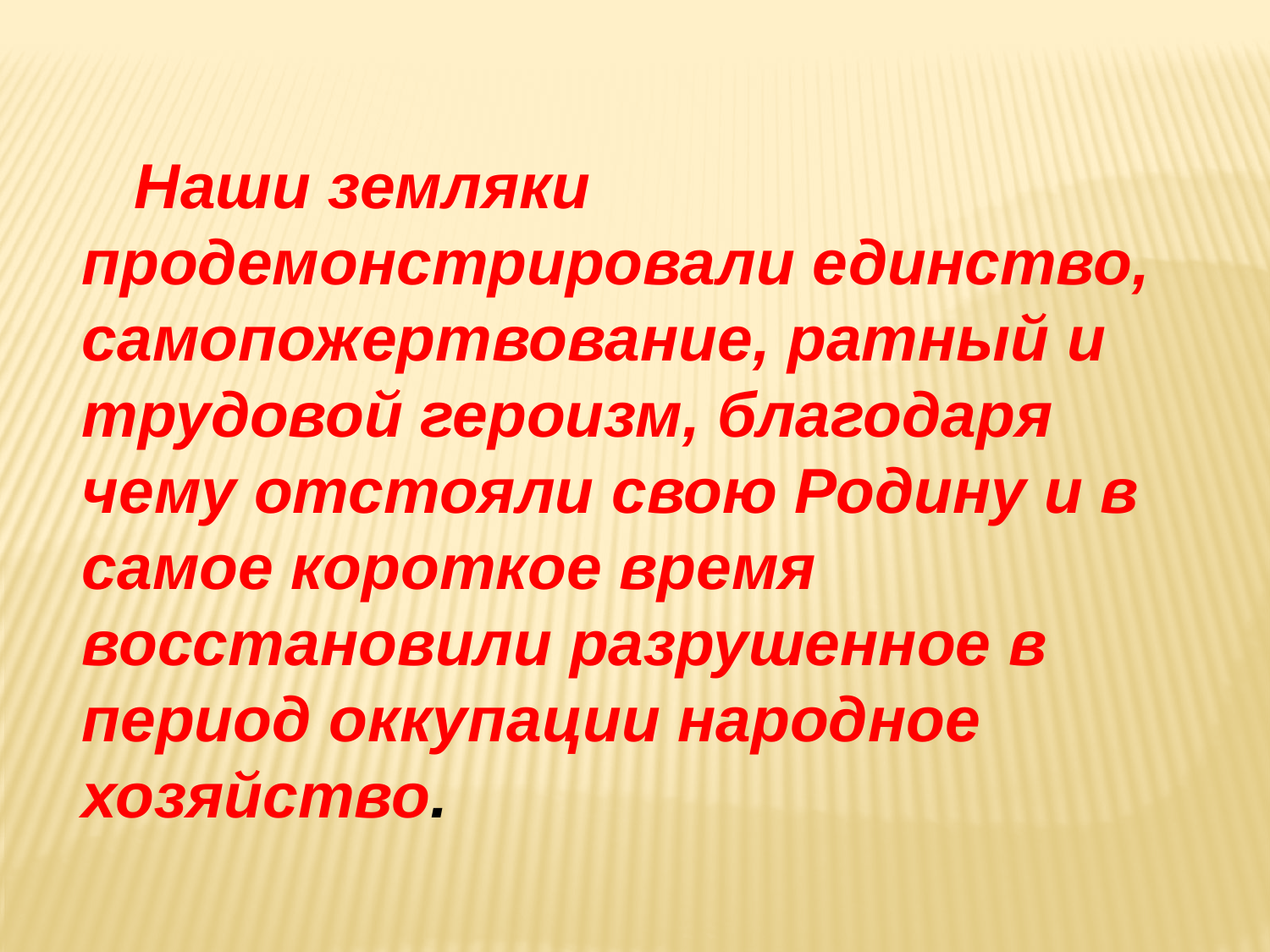

Наши земляки продемонстрировали единство, самопожертвование, ратный и трудовой героизм, благодаря чему отстояли свою Родину и в самое короткое время восстановили разрушенное в период оккупации народное хозяйство.